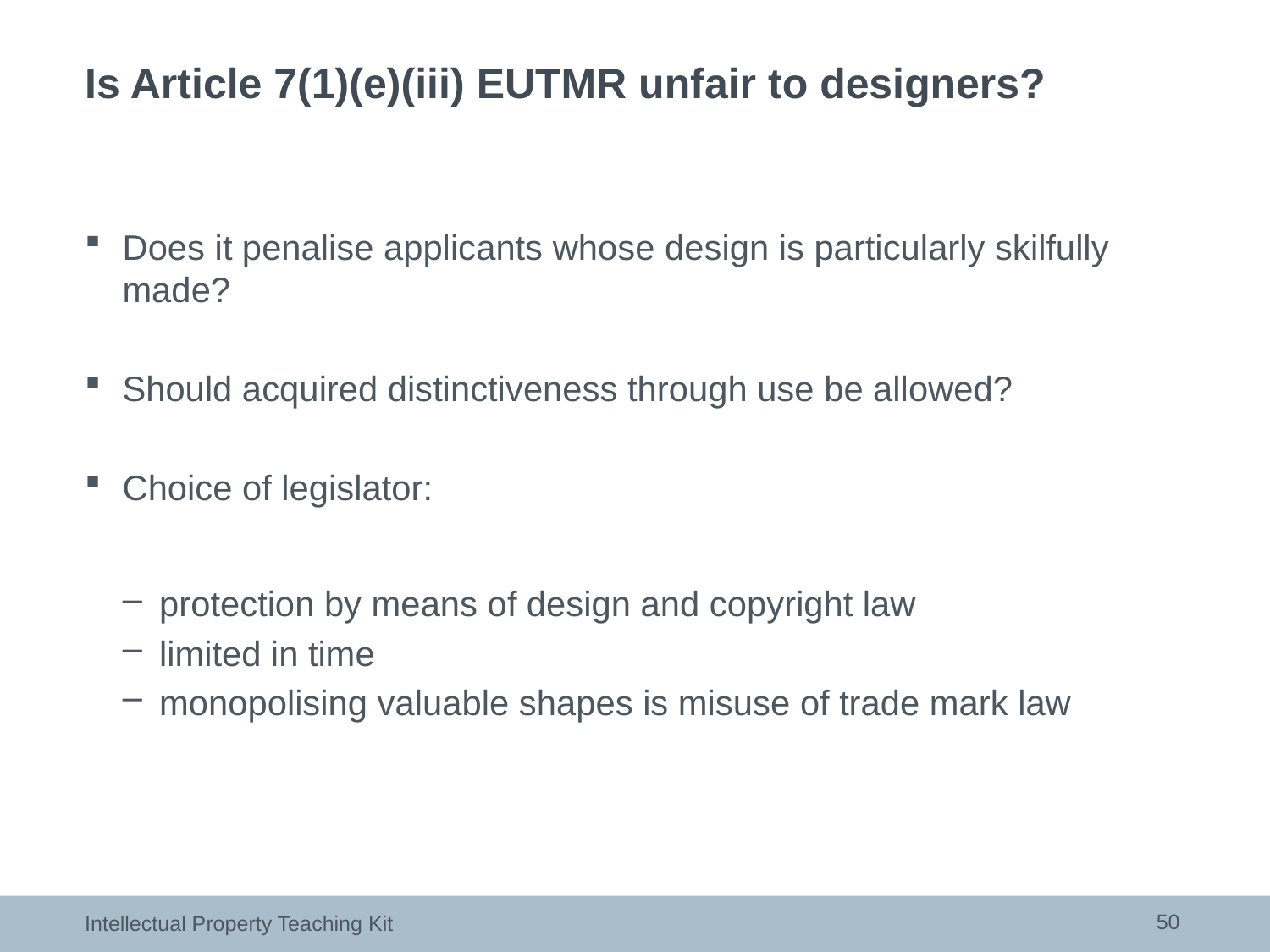

# Is Article 7(1)(e)(iii) EUTMR unfair to designers?
Does it penalise applicants whose design is particularly skilfully made?

Should acquired distinctiveness through use be allowed?

Choice of legislator:

protection by means of design and copyright law
limited in time
monopolising valuable shapes is misuse of trade mark law
50
Intellectual Property Teaching Kit